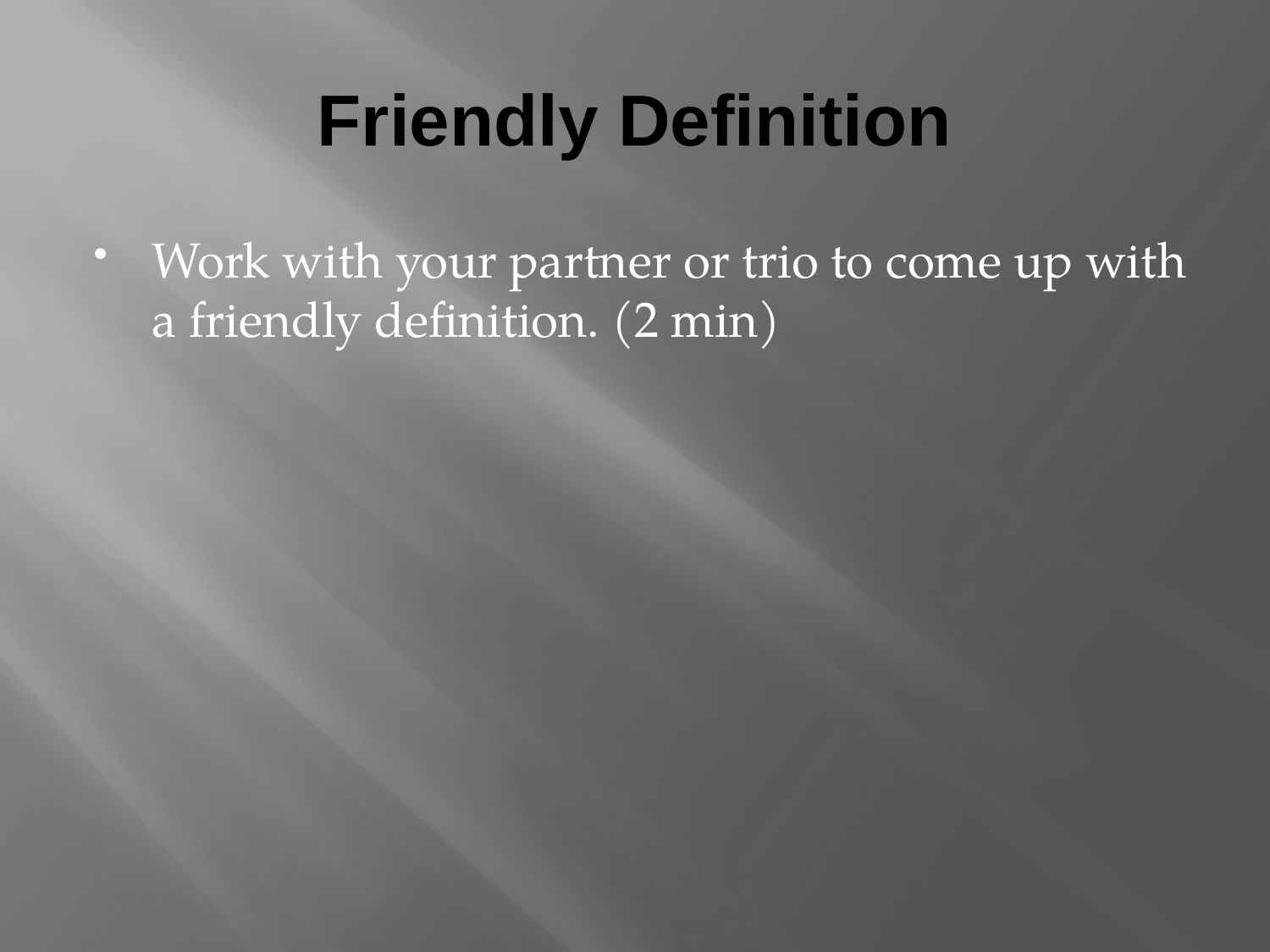

# Friendly Definition
Work with your partner or trio to come up with a friendly definition. (2 min)